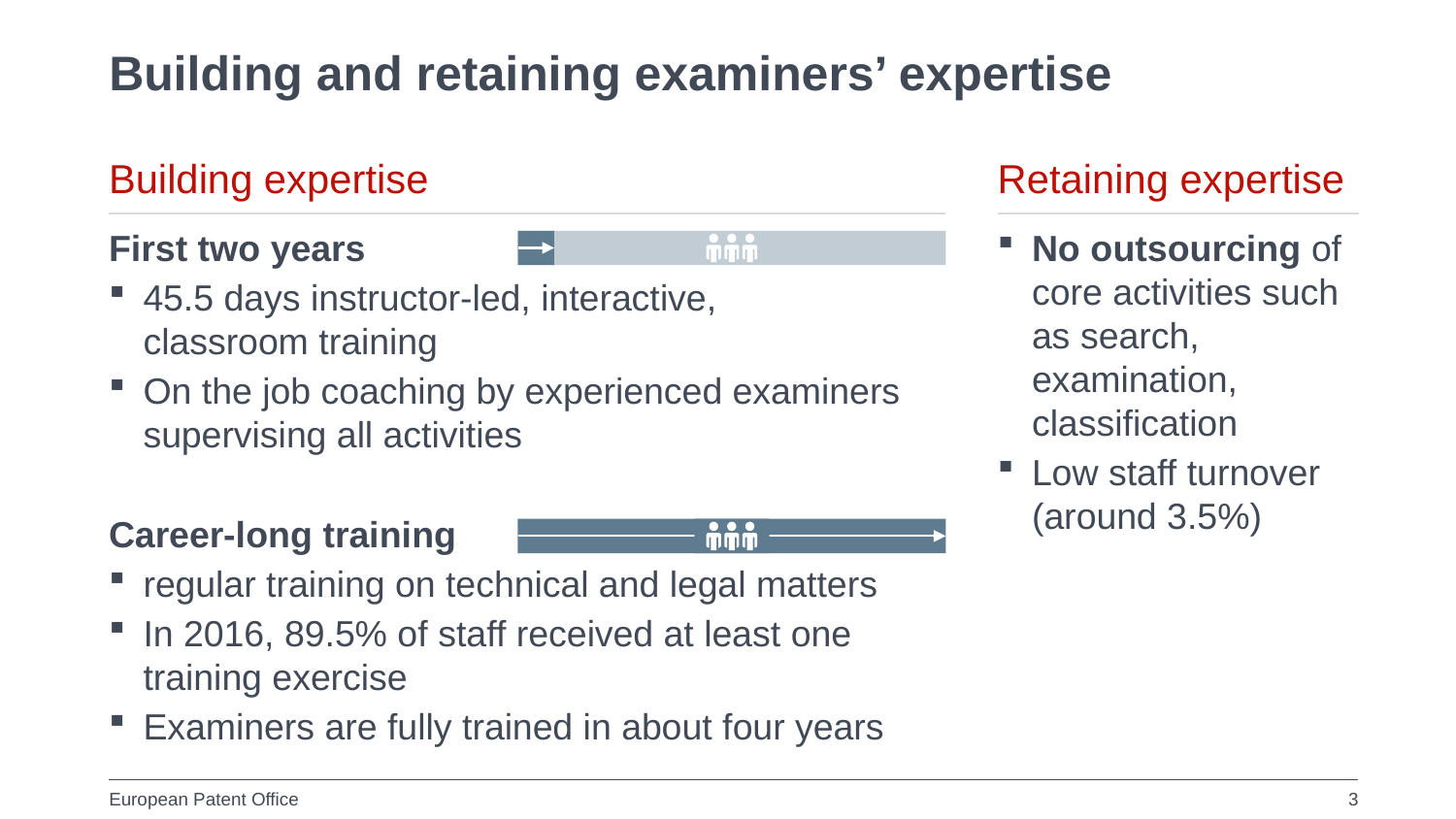

Building and retaining examiners’ expertise
Building expertise
Retaining expertise
First two years
45.5 days instructor-led, interactive,
classroom training
On the job coaching by experienced examiners supervising all activities

Career-long training
regular training on technical and legal matters
In 2016, 89.5% of staff received at least one training exercise
Examiners are fully trained in about four years
No outsourcing of core activities such as search, examination, classification
Low staff turnover (around 3.5%)

3